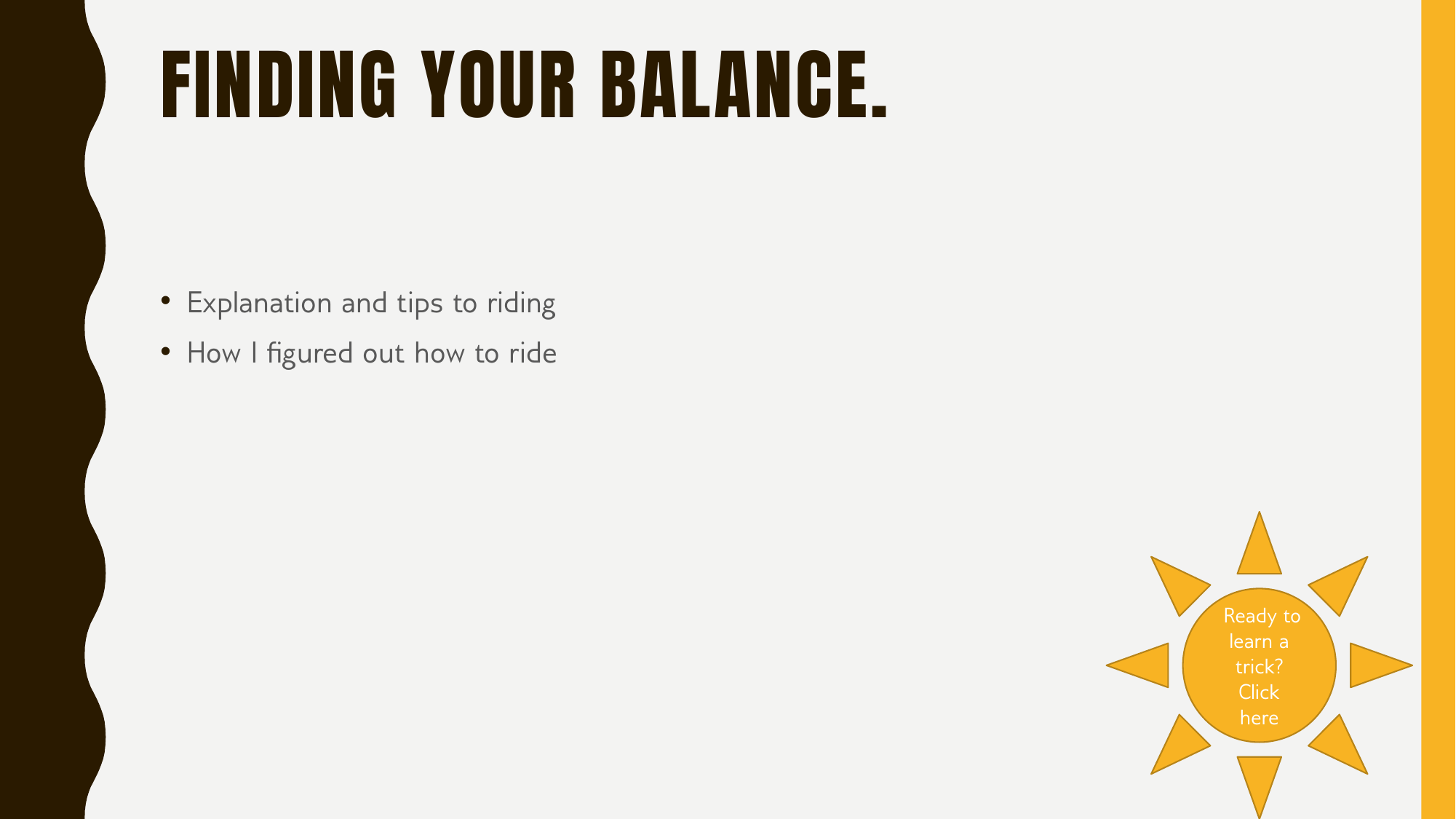

# Finding your balance.
Explanation and tips to riding
How I figured out how to ride
 Ready to learn a trick? Click here